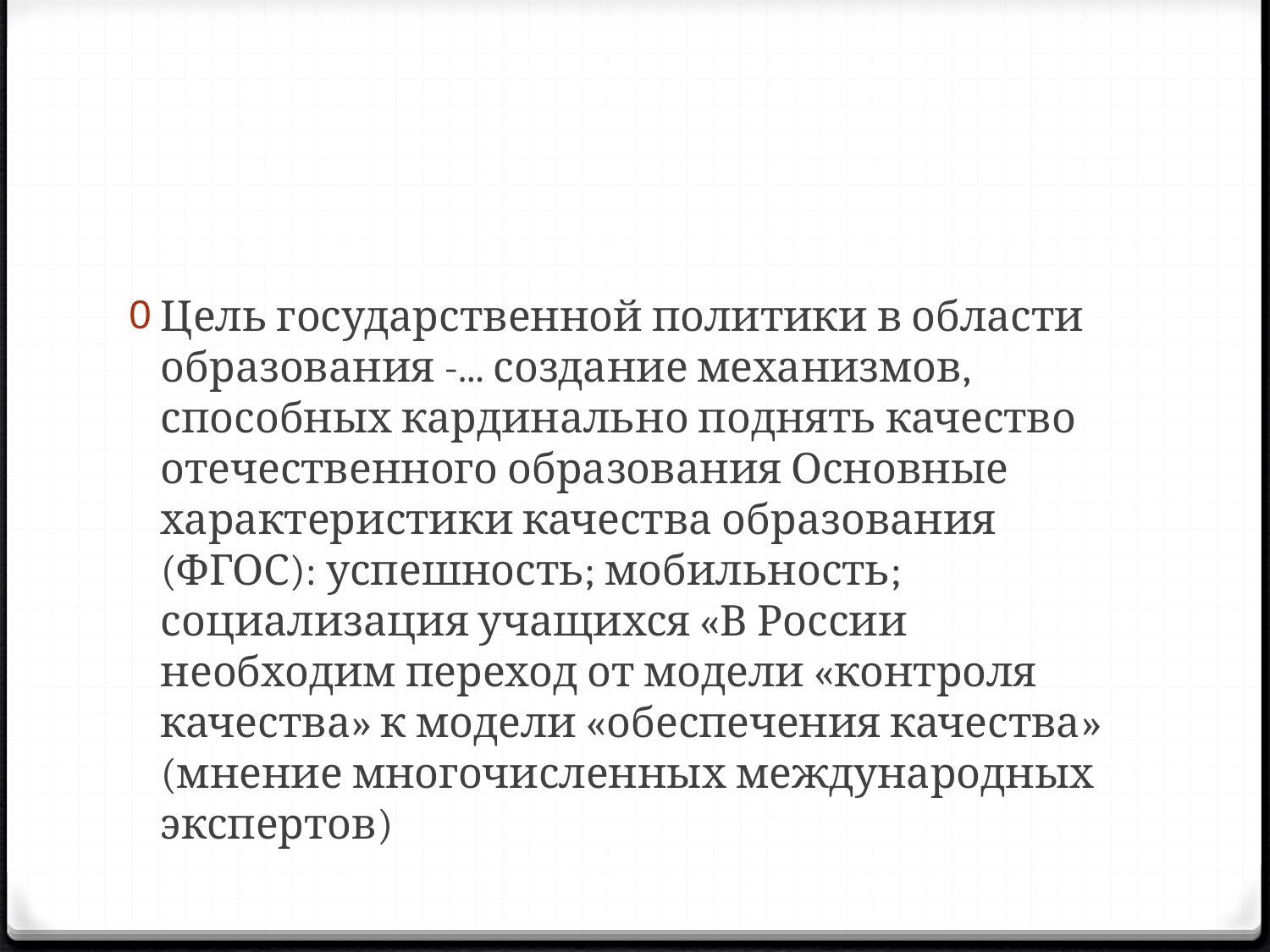

#
Цель государственной политики в области образования -... создание механизмов, способных кардинально поднять качество отечественного образования Основные характеристики качества образования (ФГОС): успешность; мобильность; социализация учащихся «В России необходим переход от модели «контроля качества» к модели «обеспечения качества» (мнение многочисленных международных экспертов)